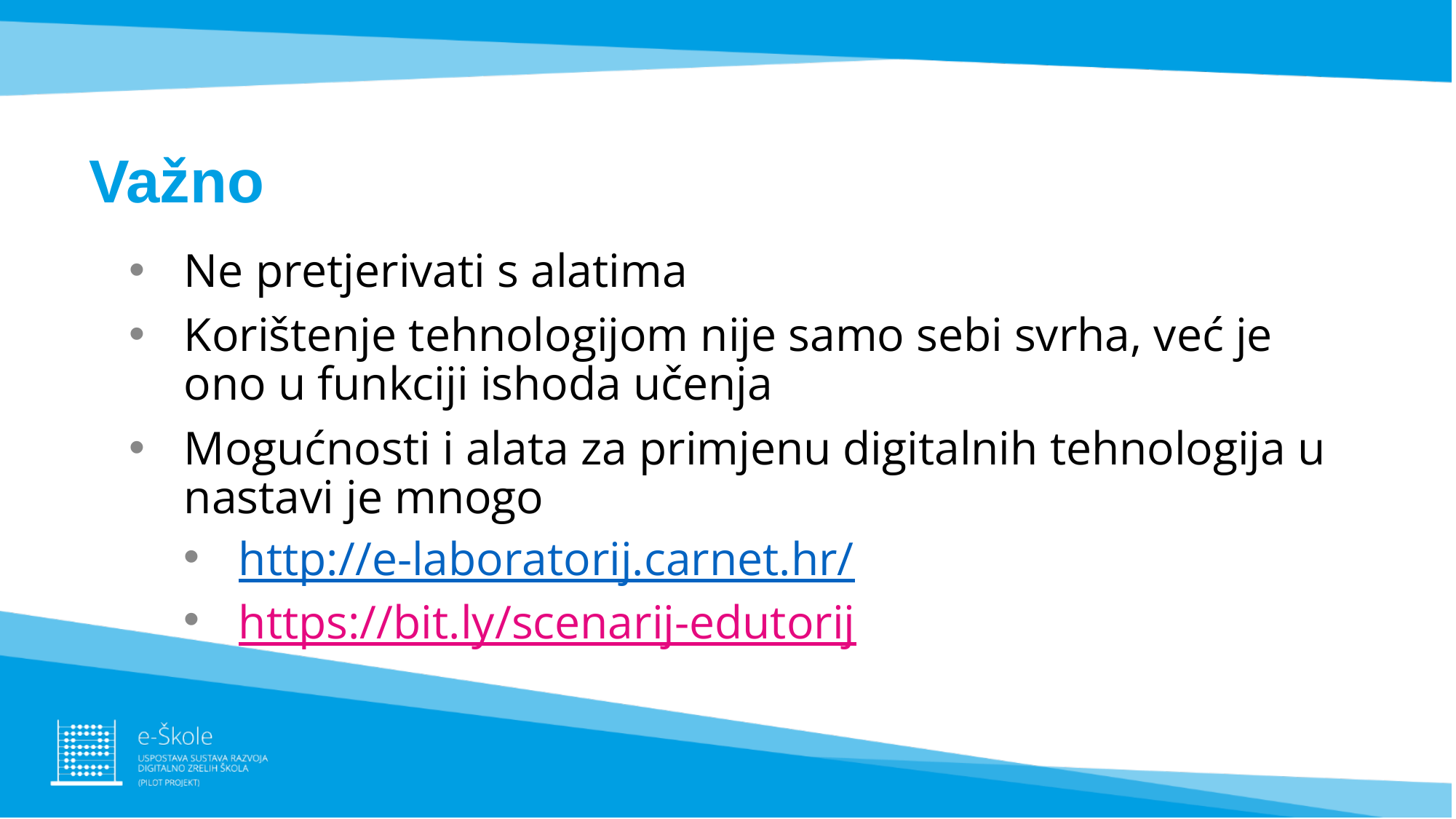

# Važno
Ne pretjerivati s alatima
Korištenje tehnologijom nije samo sebi svrha, već je ono u funkciji ishoda učenja
Mogućnosti i alata za primjenu digitalnih tehnologija u nastavi je mnogo
http://e-laboratorij.carnet.hr/
https://bit.ly/scenarij-edutorij